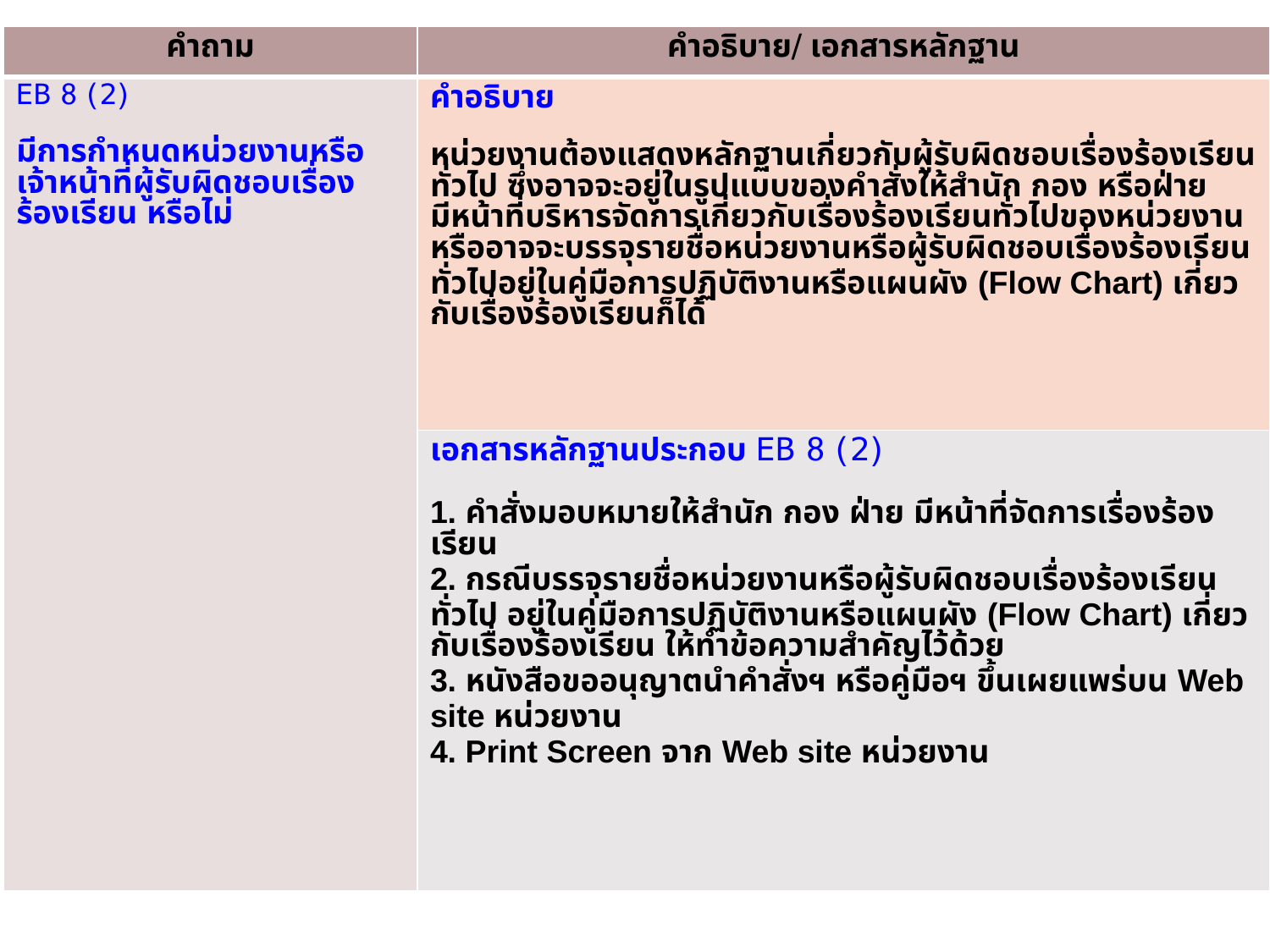

| คำถาม | คำอธิบาย/เอกสารหลักฐาน |
| --- | --- |
| EB 8 (2) มีการกำหนดหน่วยงานหรือเจ้าหน้าที่ผู้รับผิดชอบเรื่องร้องเรียน หรือไม่ | คำอธิบาย หน่วยงานต้องแสดงหลักฐานเกี่ยวกับผู้รับผิดชอบเรื่องร้องเรียนทั่วไป ซึ่งอาจจะอยู่ในรูปแบบของคำสั่งให้สำนัก กอง หรือฝ่าย มีหน้าที่บริหารจัดการเกี่ยวกับเรื่องร้องเรียนทั่วไปของหน่วยงาน หรืออาจจะบรรจุรายชื่อหน่วยงานหรือผู้รับผิดชอบเรื่องร้องเรียนทั่วไปอยู่ในคู่มือการปฏิบัติงานหรือแผนผัง (Flow Chart) เกี่ยวกับเรื่องร้องเรียนก็ได้ |
|  | เอกสารหลักฐานประกอบ EB 8 (2) 1. คำสั่งมอบหมายให้สำนัก กอง ฝ่าย มีหน้าที่จัดการเรื่องร้องเรียน 2. กรณีบรรจุรายชื่อหน่วยงานหรือผู้รับผิดชอบเรื่องร้องเรียนทั่วไป อยู่ในคู่มือการปฏิบัติงานหรือแผนผัง (Flow Chart) เกี่ยวกับเรื่องร้องเรียน ให้ทำข้อความสำคัญไว้ด้วย 3. หนังสือขออนุญาตนำคำสั่งฯ หรือคู่มือฯ ขึ้นเผยแพร่บน Web site หน่วยงาน 4. Print Screen จาก Web site หน่วยงาน |